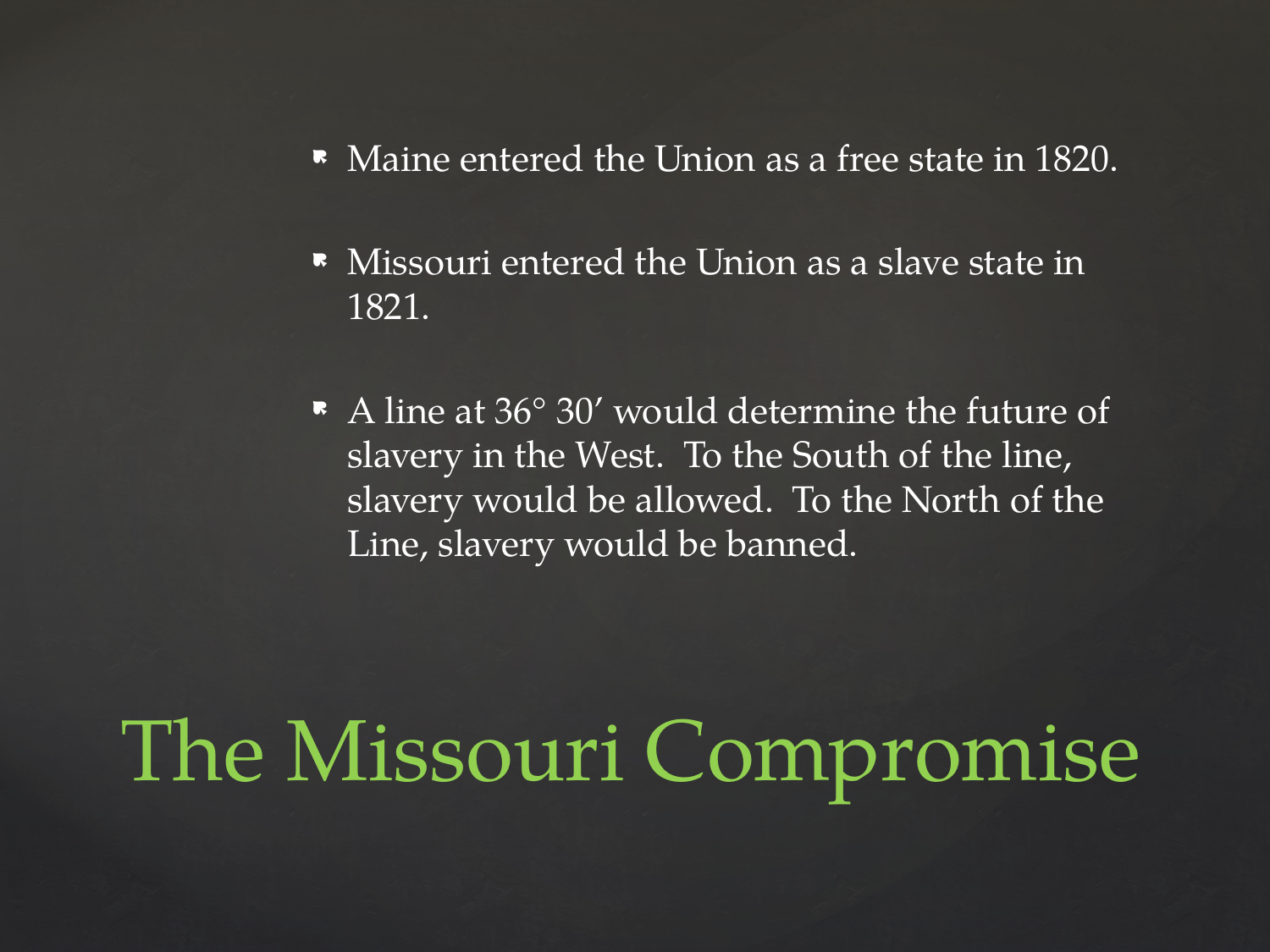

Maine entered the Union as a free state in 1820.

Missouri entered the Union as a slave state in 1821.

A line at 36° 30’ would determine the future of slavery in the West.  To the South of the line, slavery would be allowed.  To the North of the Line, slavery would be banned.
# The Missouri Compromise